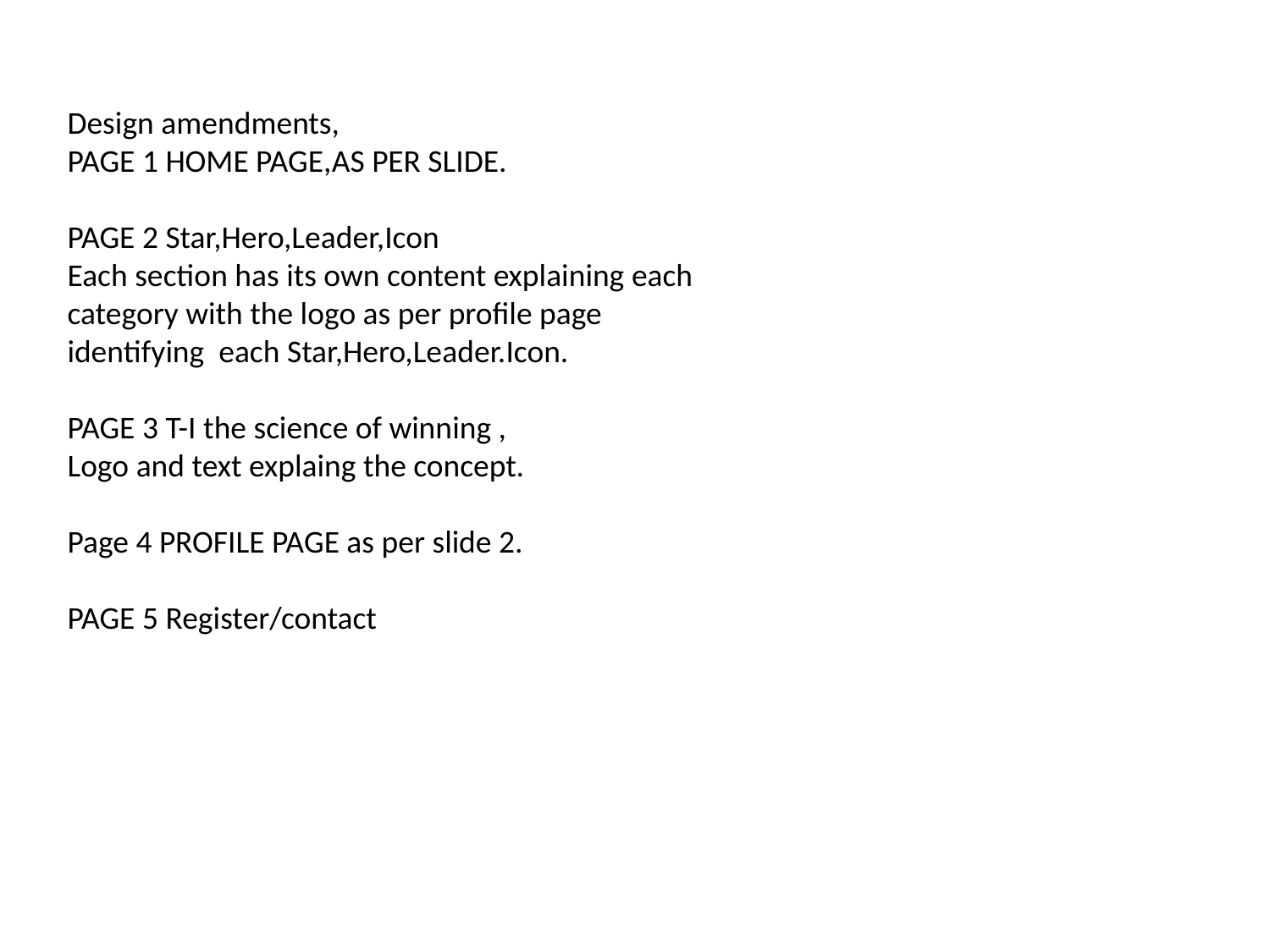

Design amendments,
PAGE 1 HOME PAGE,AS PER SLIDE.

PAGE 2 Star,Hero,Leader,Icon
Each section has its own content explaining each category with the logo as per profile page identifying  each Star,Hero,Leader.Icon.

PAGE 3 T-I the science of winning ,
Logo and text explaing the concept.

Page 4 PROFILE PAGE as per slide 2.

PAGE 5 Register/contact